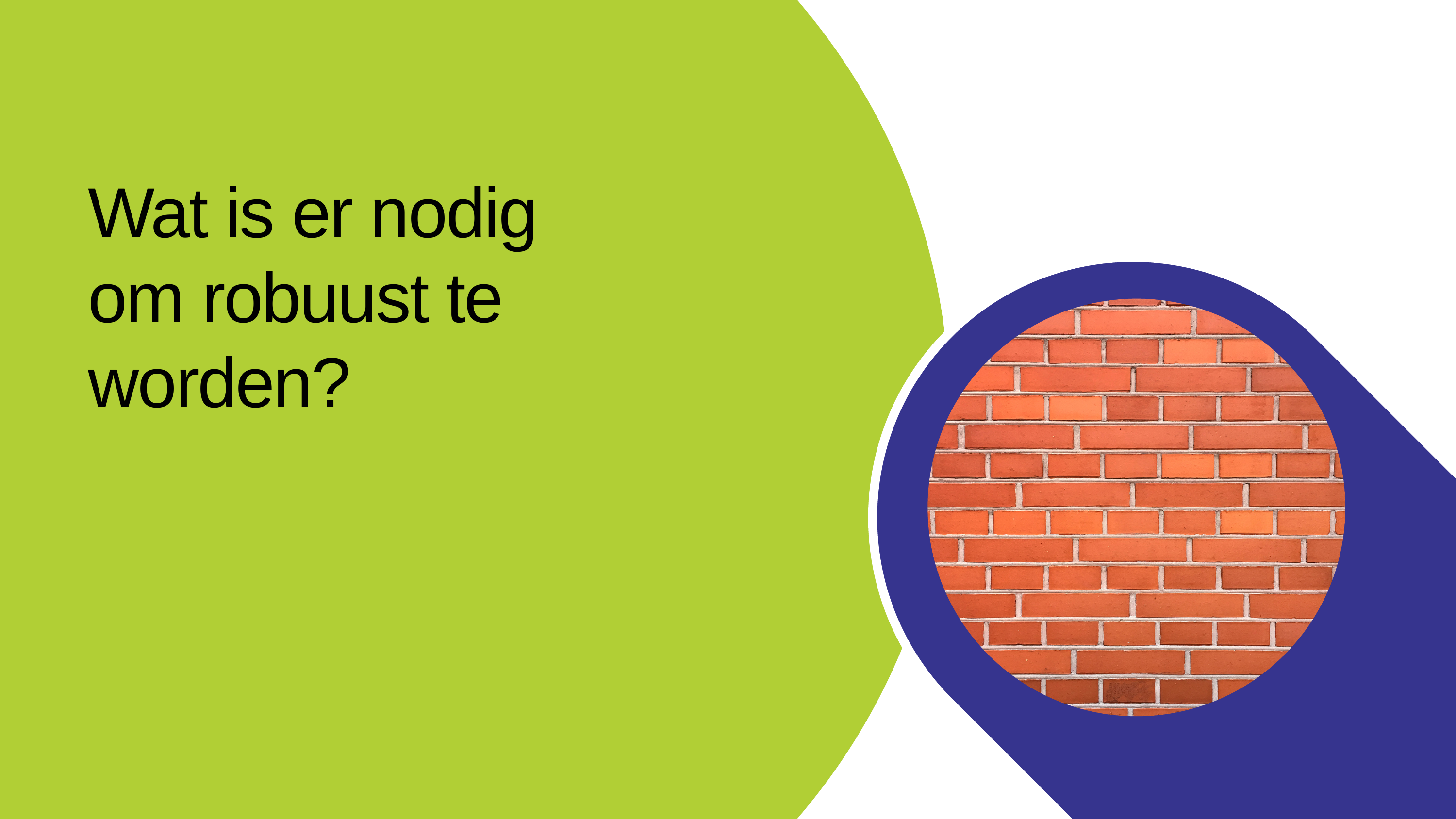

Wat is er nodig om robuust te worden?